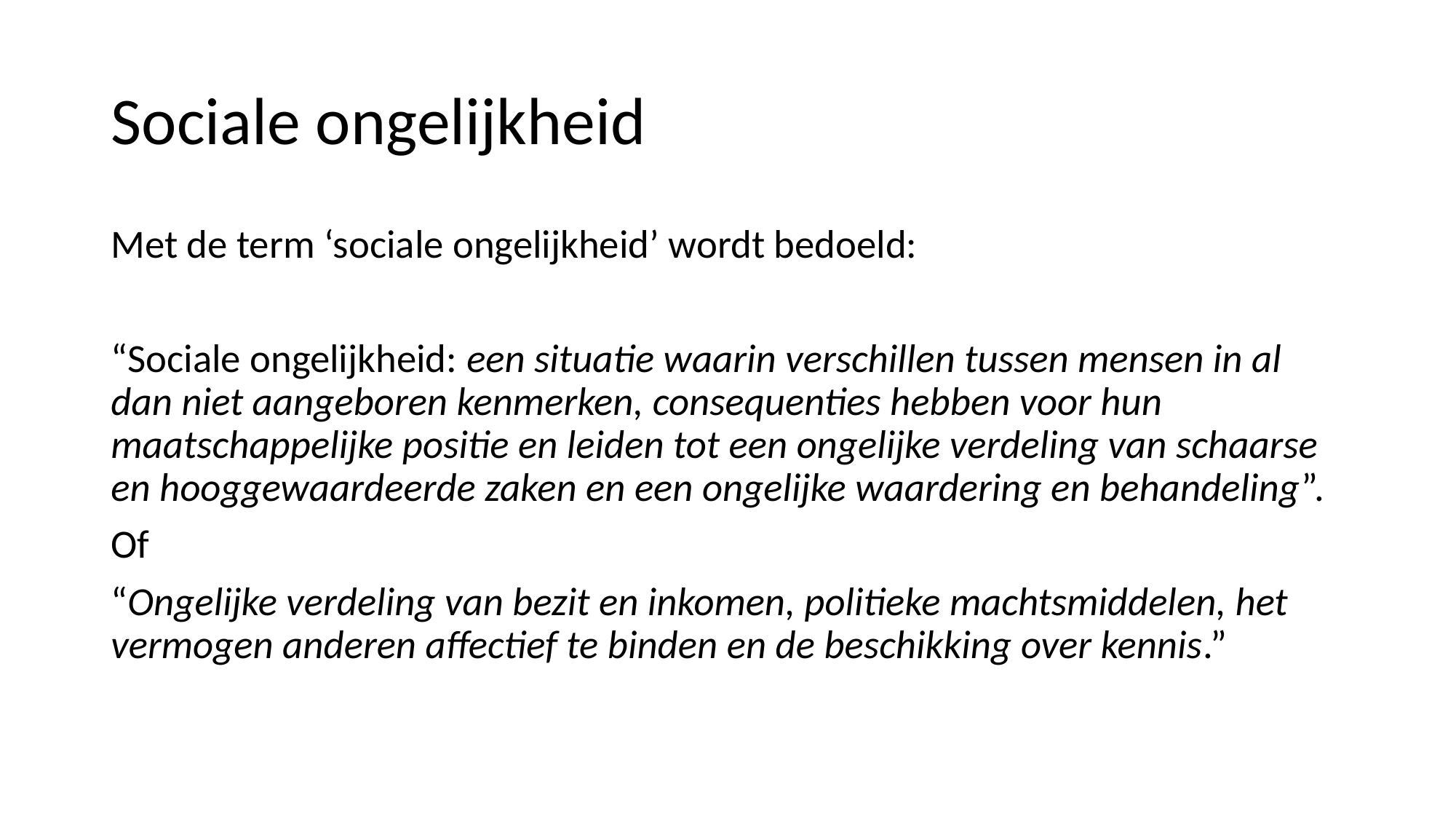

# Sociale ongelijkheid
Met de term ‘sociale ongelijkheid’ wordt bedoeld:

“Sociale ongelijkheid: een situatie waarin verschillen tussen mensen in al dan niet aangeboren kenmerken, consequenties hebben voor hun maatschappelijke positie en leiden tot een ongelijke verdeling van schaarse en hooggewaardeerde zaken en een ongelijke waardering en behandeling”.
Of
“Ongelijke verdeling van bezit en inkomen, politieke machtsmiddelen, het vermogen anderen affectief te binden en de beschikking over kennis.”